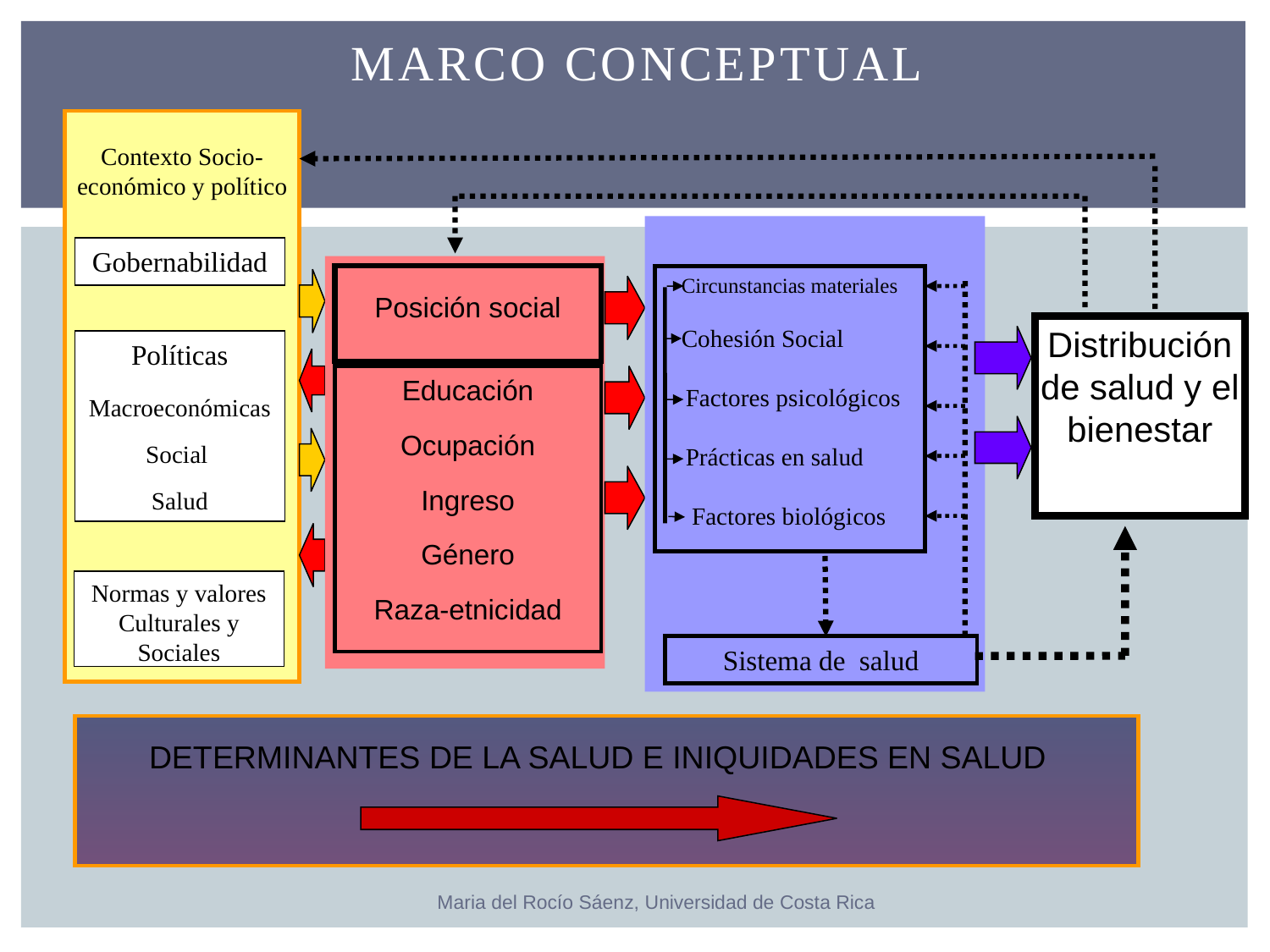

# Marco Conceptual

Contexto Socio-económico y político

Gobernabilidad

Posición social
     Circunstancias materiales

     Cohesión Social

     Factores psicológicos

     Prácticas en salud

      Factores biológicos

Distribución de salud y el bienestar

Políticas

Macroeconómicas

Social

Salud

Educación

Ocupación

Ingreso

Género

Raza-etnicidad

Normas y valores Culturales y Sociales
Sistema de  salud

DETERMINANTES DE LA SALUD E INIQUIDADES EN SALUD

Maria del Rocío Sáenz, Universidad de Costa Rica